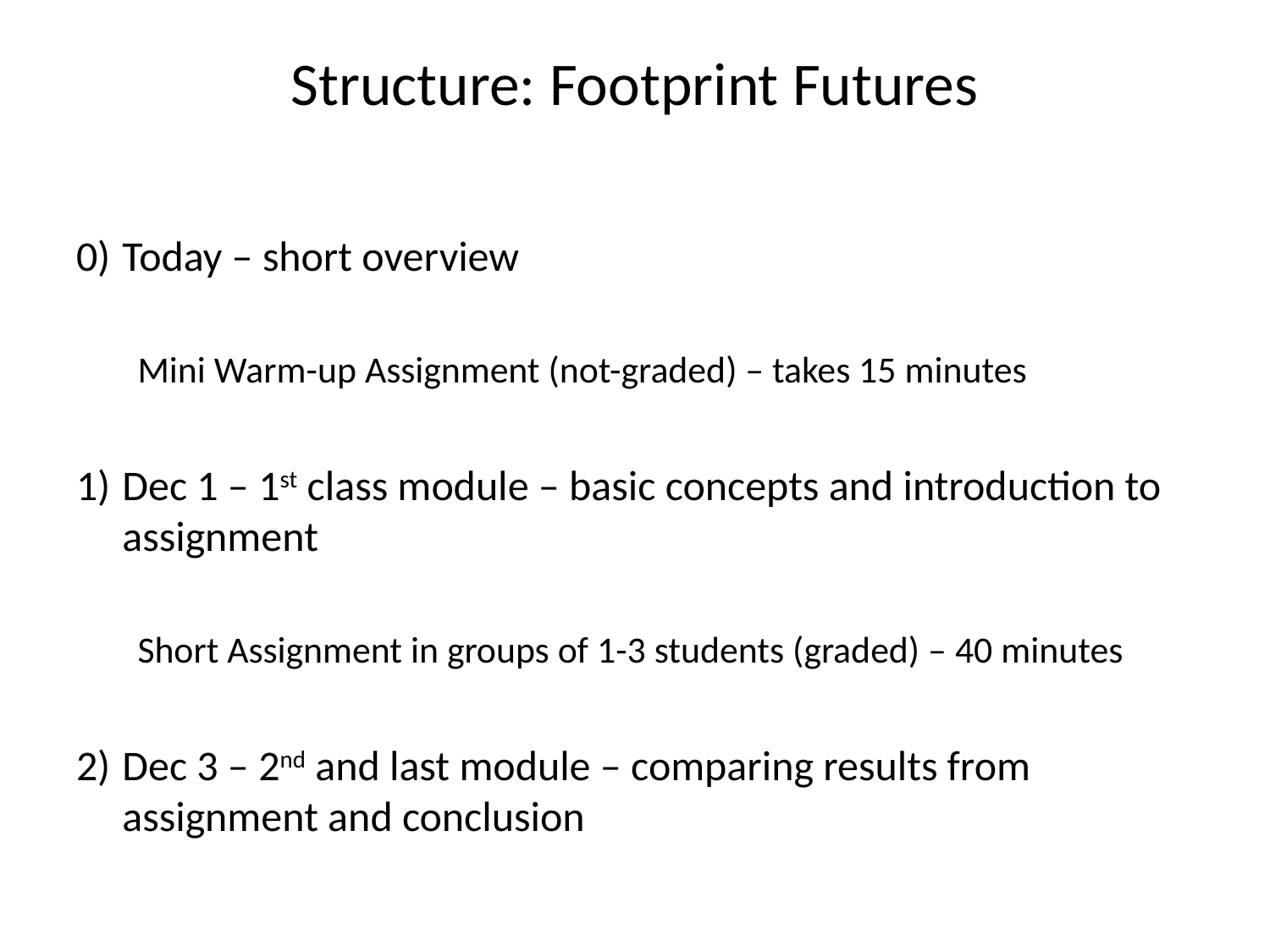

# Structure: Footprint Futures
0)	Today – short overview

Mini Warm-up Assignment (not-graded) – takes 15 minutes

1)	Dec 1 – 1st class module – basic concepts and introduction to assignment

Short Assignment in groups of 1-3 students (graded) – 40 minutes

2)	Dec 3 – 2nd and last module – comparing results from assignment and conclusion